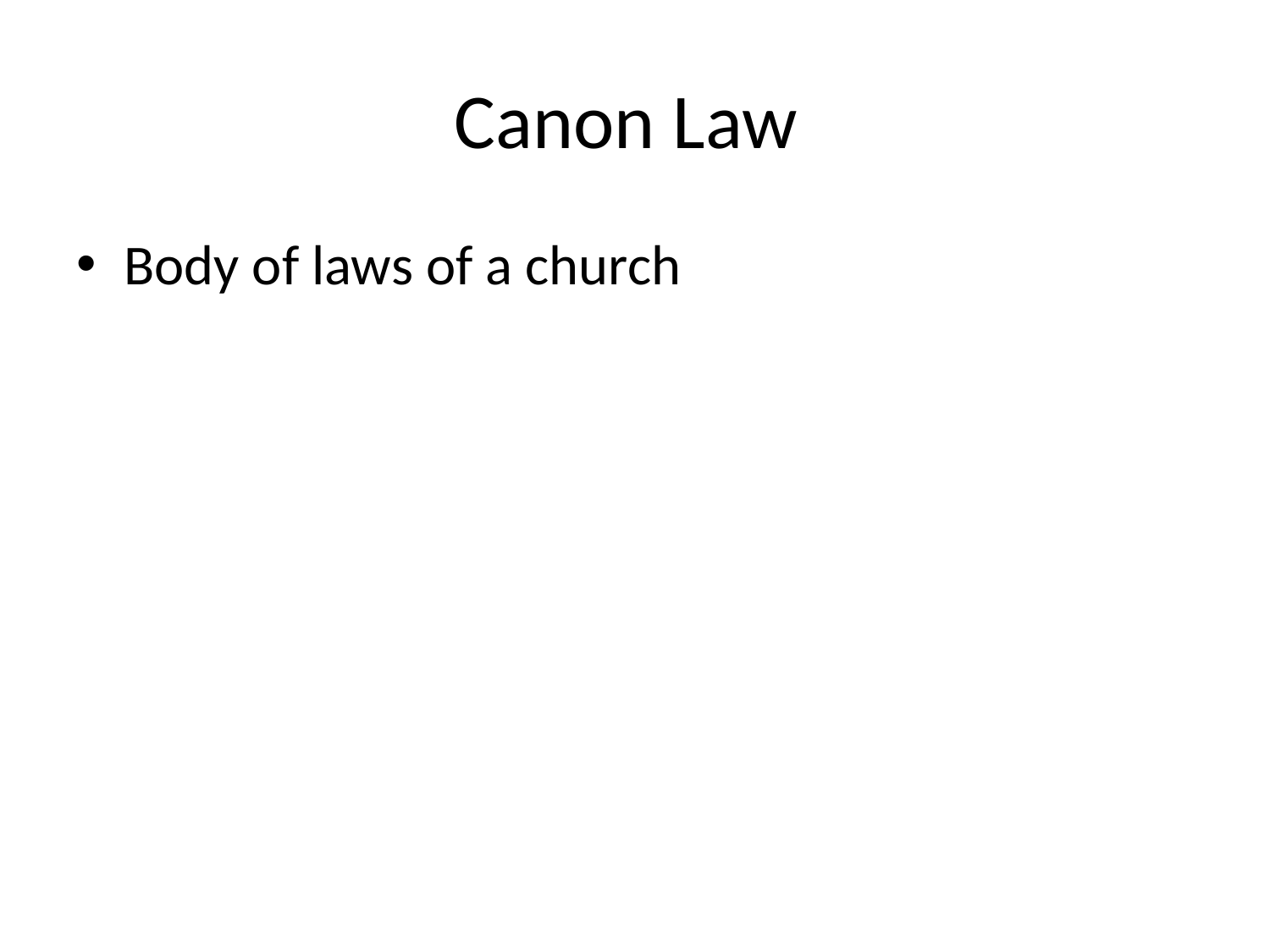

# Canon Law
Body of laws of a church